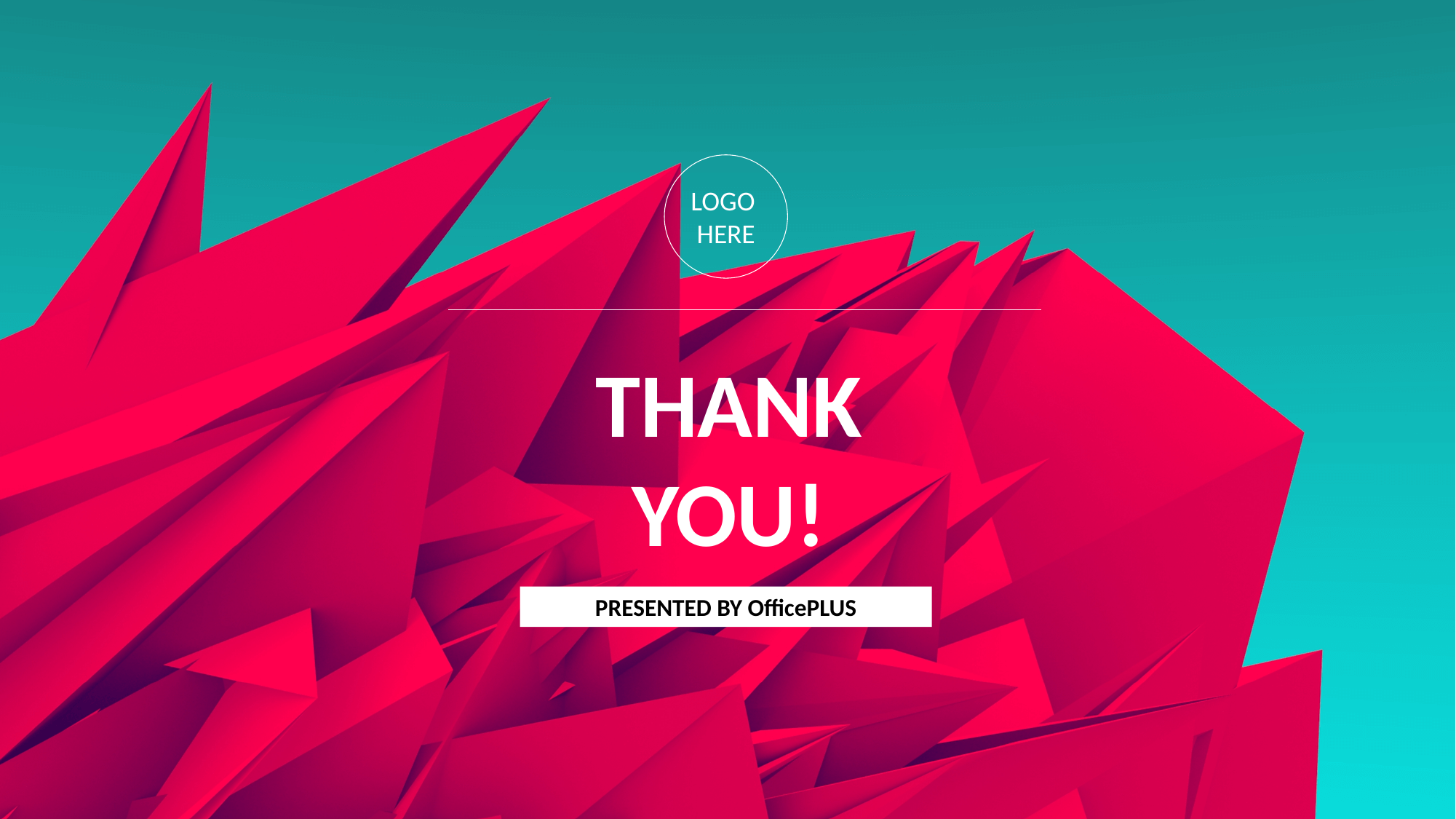

LOGO
HERE

THANK
YOU!
PRESENTED BY OfficePLUS